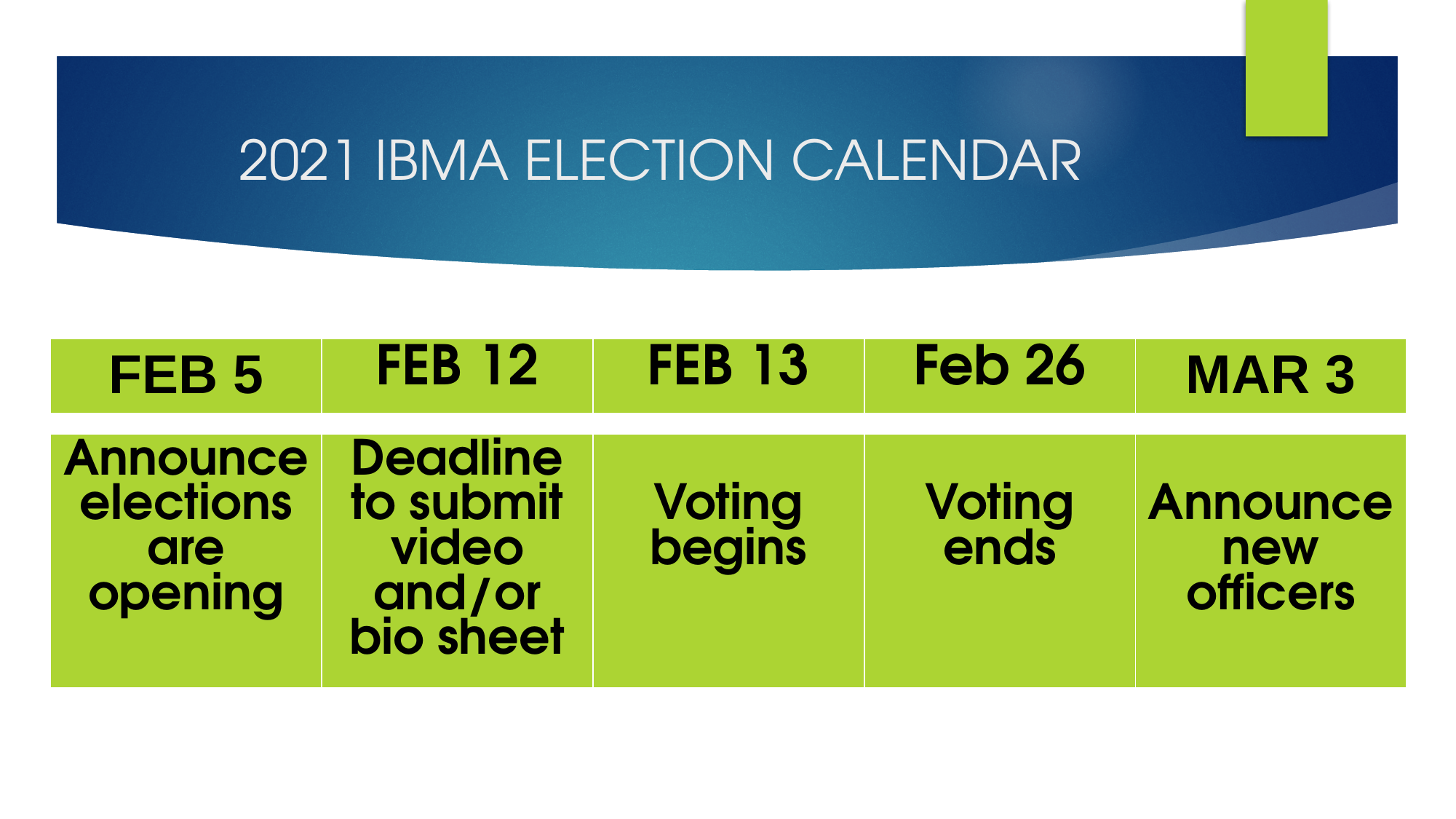

# 2021 IBMA ELECTION CALENDAR
| FEB 5 | FEB 12 | FEB 13 | Feb 26 | MAR 3 |
| --- | --- | --- | --- | --- |
| Announce elections are opening | Deadline to submit video and/or bio sheet | Voting begins | Voting ends | Announce new officers |
| --- | --- | --- | --- | --- |